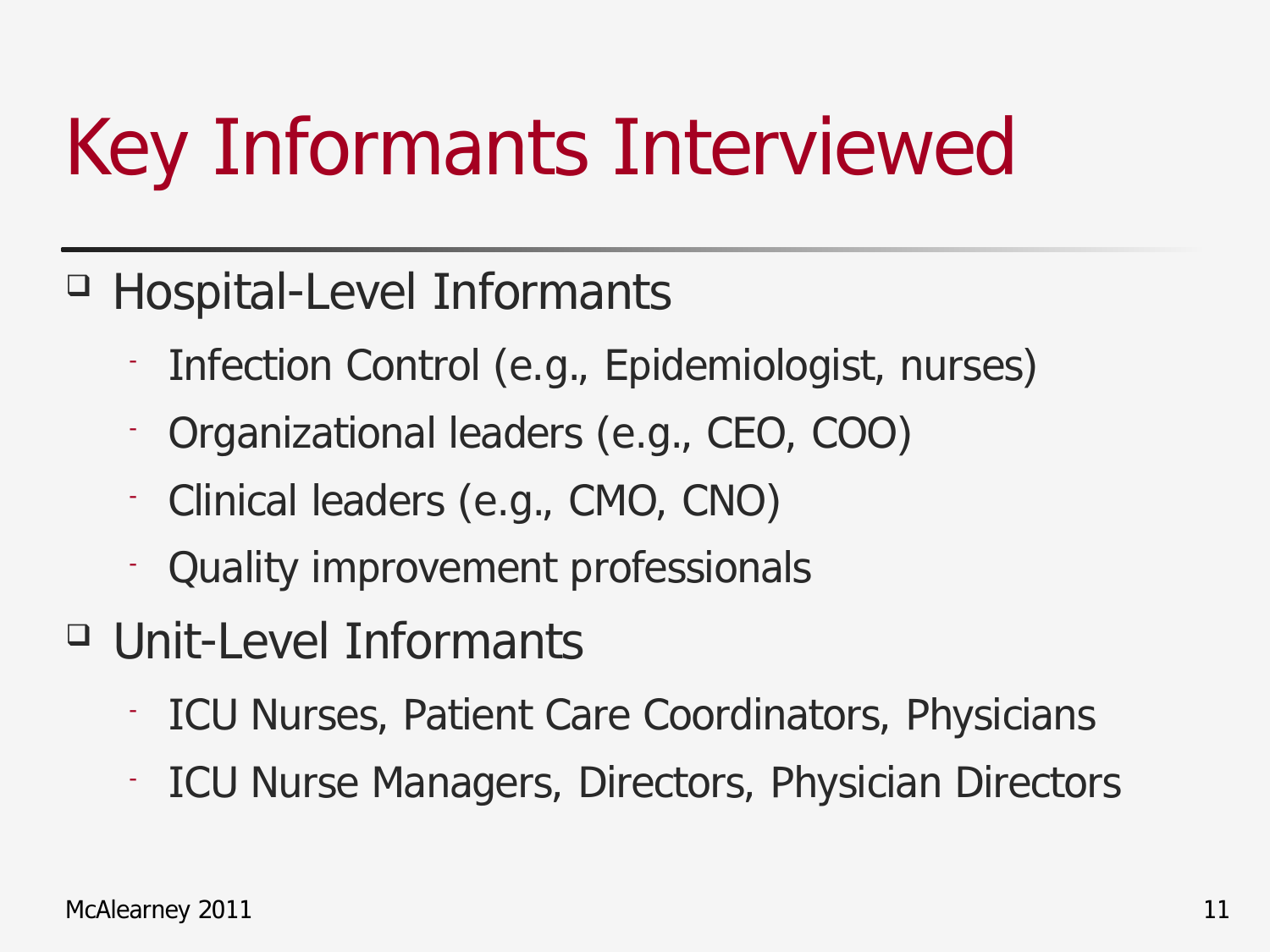

# Key Informants Interviewed
Hospital-Level Informants
Infection Control (e.g., Epidemiologist, nurses)
Organizational leaders (e.g., CEO, COO)
Clinical leaders (e.g., CMO, CNO)
Quality improvement professionals
Unit-Level Informants
ICU Nurses, Patient Care Coordinators, Physicians
ICU Nurse Managers, Directors, Physician Directors
McAlearney 2011
11